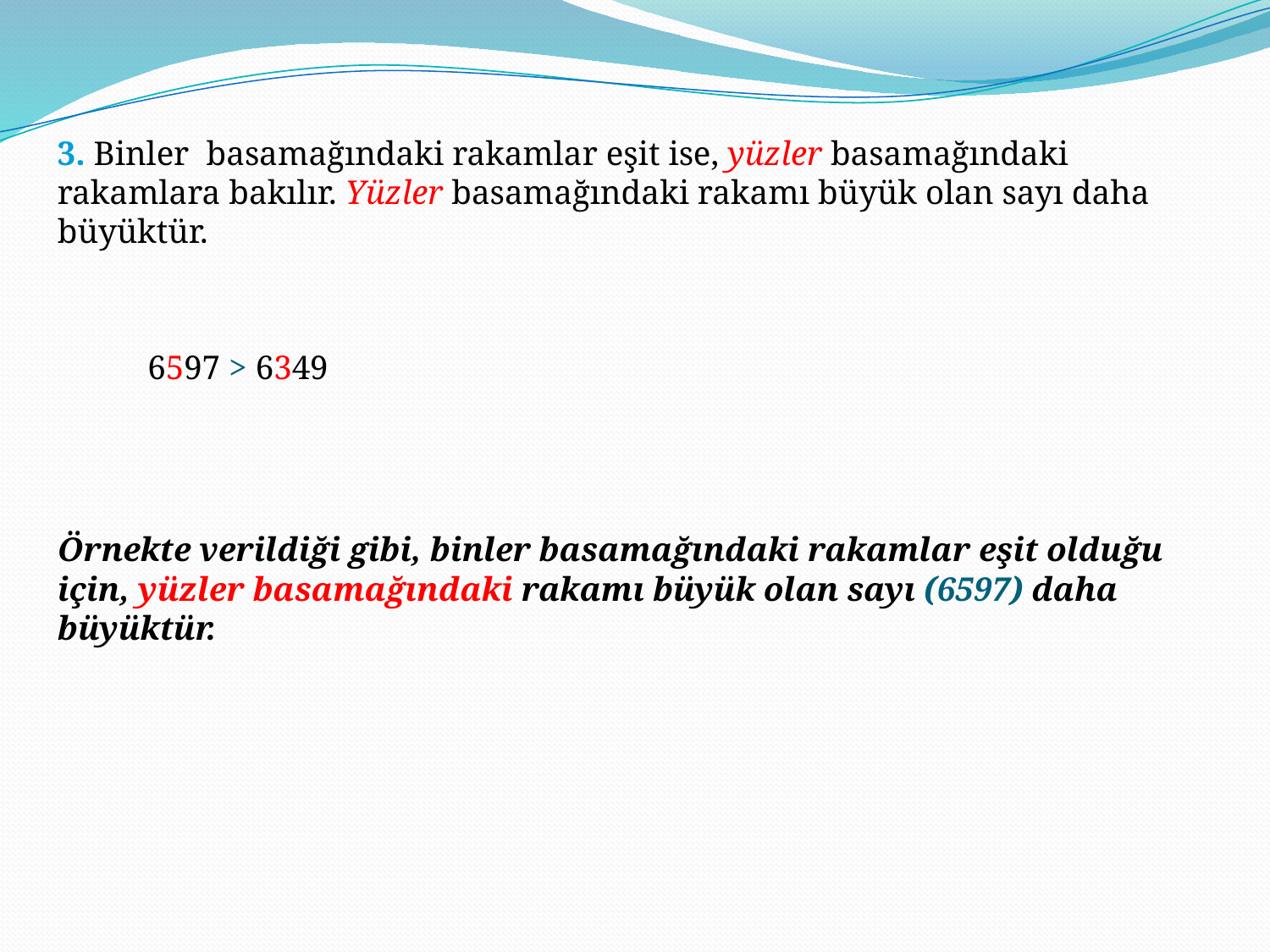

3. Binler  basamağındaki rakamlar eşit ise, yüzler basamağındaki rakamlara bakılır. Yüzler basamağındaki rakamı büyük olan sayı daha büyüktür.

			6597 > 6349

Örnekte verildiği gibi, binler basamağındaki rakamlar eşit olduğu için, yüzler basamağındaki rakamı büyük olan sayı (6597) daha büyüktür.